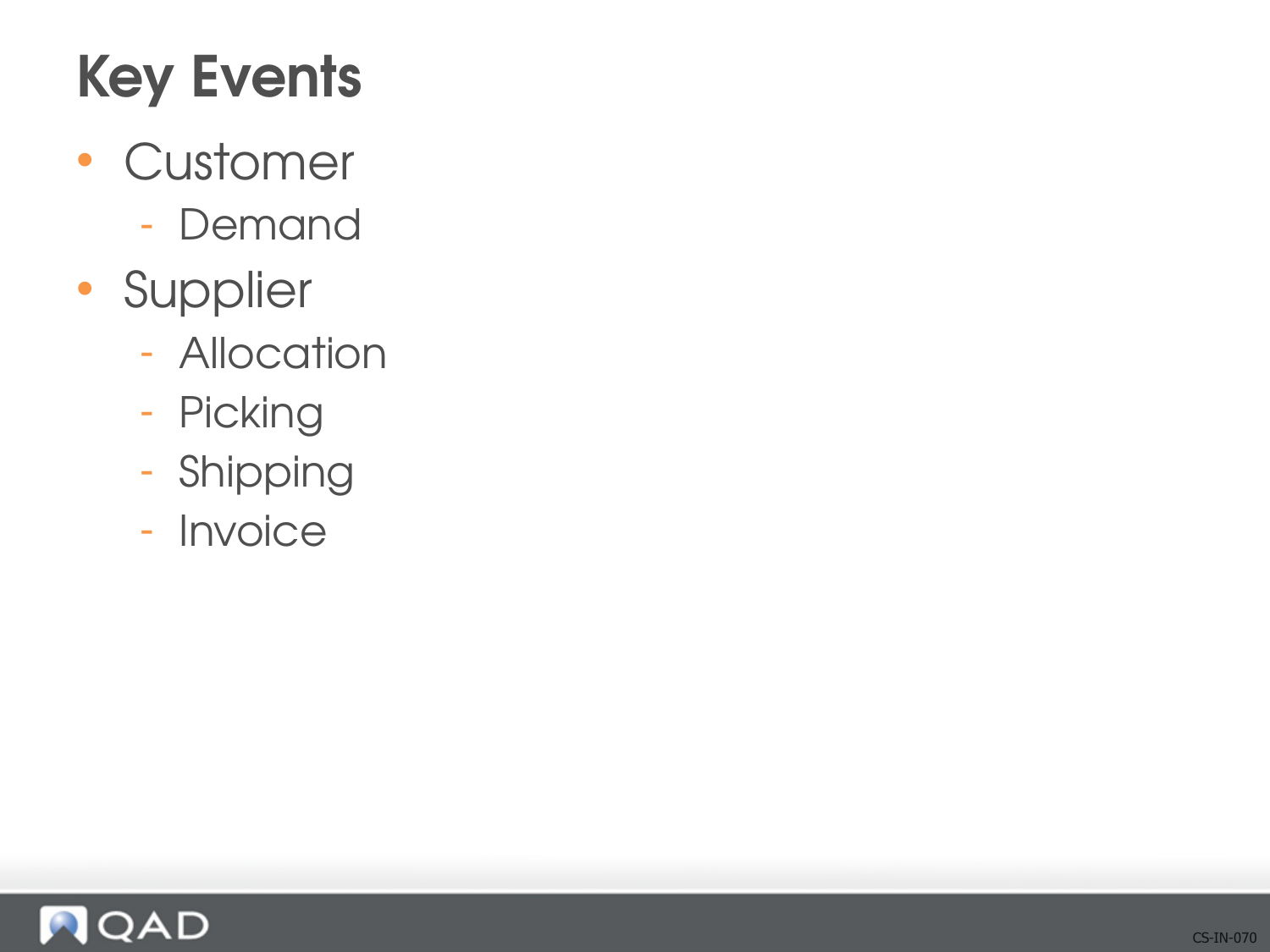

# Key Events
Customer
Demand
Supplier
Allocation
Picking
Shipping
Invoice

CS-IN-070